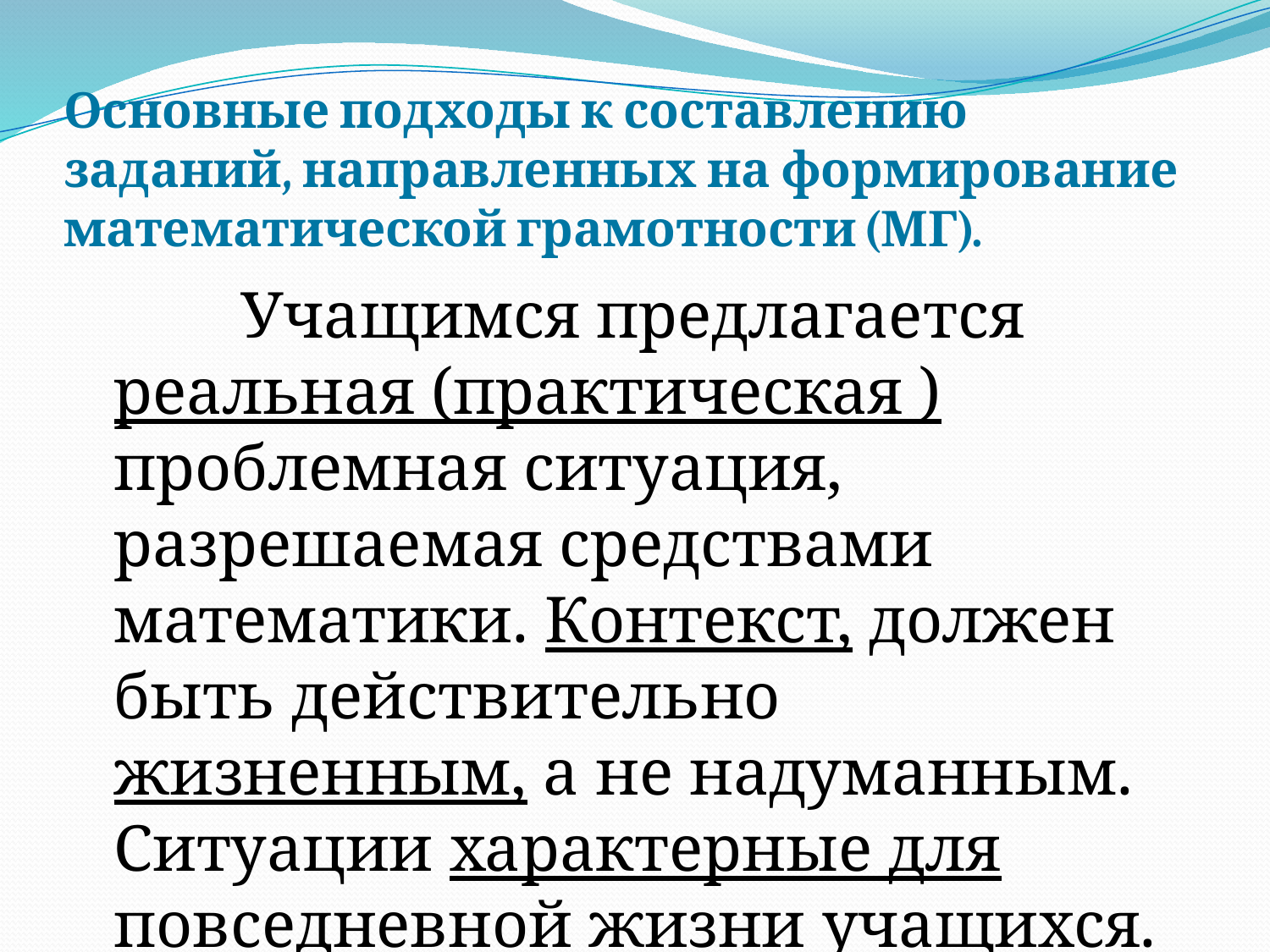

# Основные подходы к составлению заданий, направленных на формирование  математической грамотности (МГ).
		Учащимся предлагается реальная (практическая ) проблемная ситуация, разрешаемая средствами математики. Контекст, должен быть действительно жизненным, а не надуманным. Ситуации характерные для повседневной жизни учащихся.